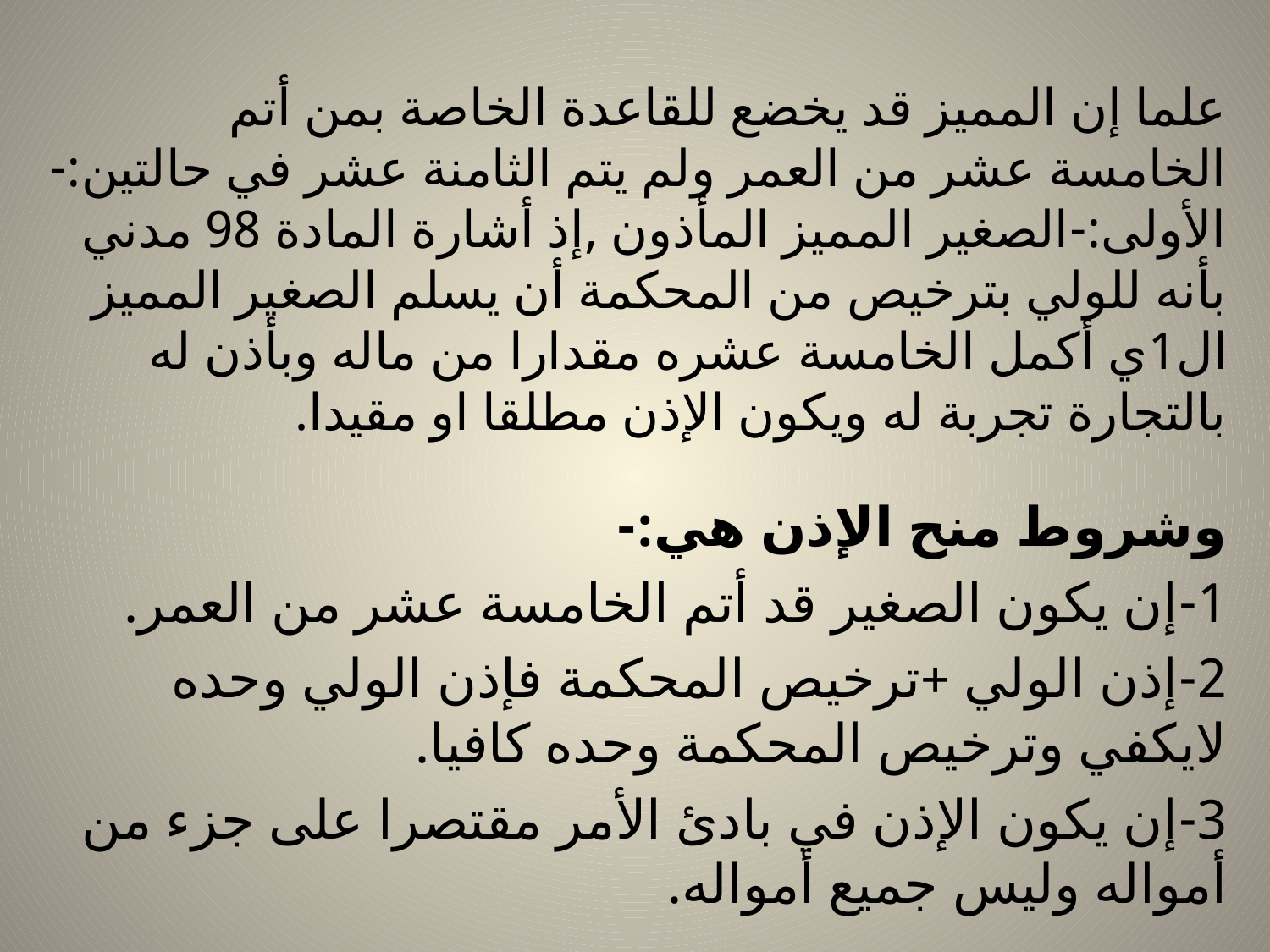

# علما إن المميز قد يخضع للقاعدة الخاصة بمن أتم الخامسة عشر من العمر ولم يتم الثامنة عشر في حالتين:- الأولى:-الصغير المميز المأذون ,إذ أشارة المادة 98 مدني بأنه للولي بترخيص من المحكمة أن يسلم الصغير المميز ال1ي أكمل الخامسة عشره مقدارا من ماله وبأذن له بالتجارة تجربة له ويكون الإذن مطلقا او مقيدا.
وشروط منح الإذن هي:-
1-إن يكون الصغير قد أتم الخامسة عشر من العمر.
2-إذن الولي +ترخيص المحكمة فإذن الولي وحده لايكفي وترخيص المحكمة وحده كافيا.
3-إن يكون الإذن في بادئ الأمر مقتصرا على جزء من أمواله وليس جميع أمواله.